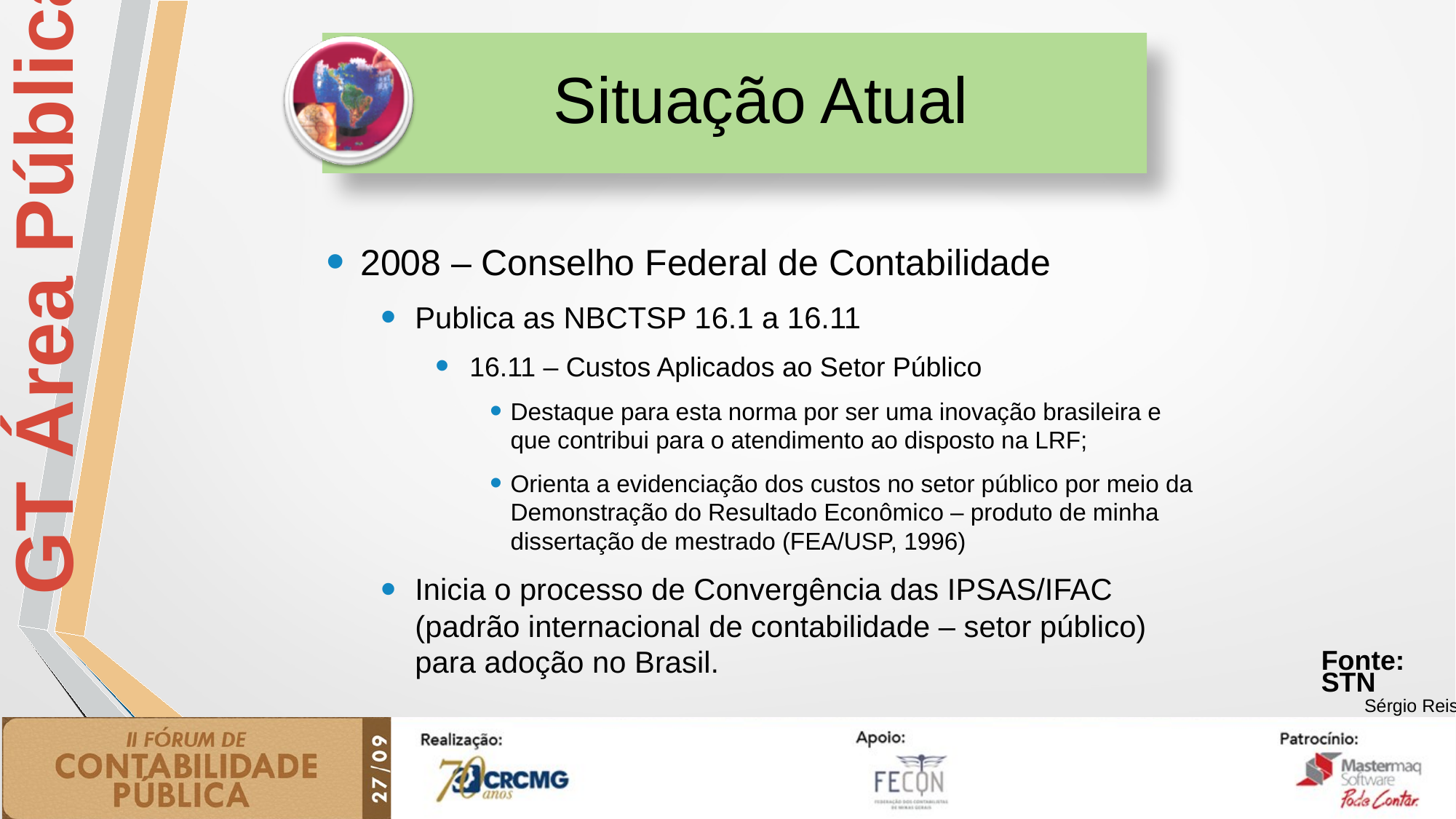

Situação Atual
2008 – Conselho Federal de Contabilidade
Publica as NBCTSP 16.1 a 16.11
16.11 – Custos Aplicados ao Setor Público
Destaque para esta norma por ser uma inovação brasileira e que contribui para o atendimento ao disposto na LRF;
Orienta a evidenciação dos custos no setor público por meio da Demonstração do Resultado Econômico – produto de minha dissertação de mestrado (FEA/USP, 1996)
Inicia o processo de Convergência das IPSAS/IFAC (padrão internacional de contabilidade – setor público) para adoção no Brasil.

Fonte: STN